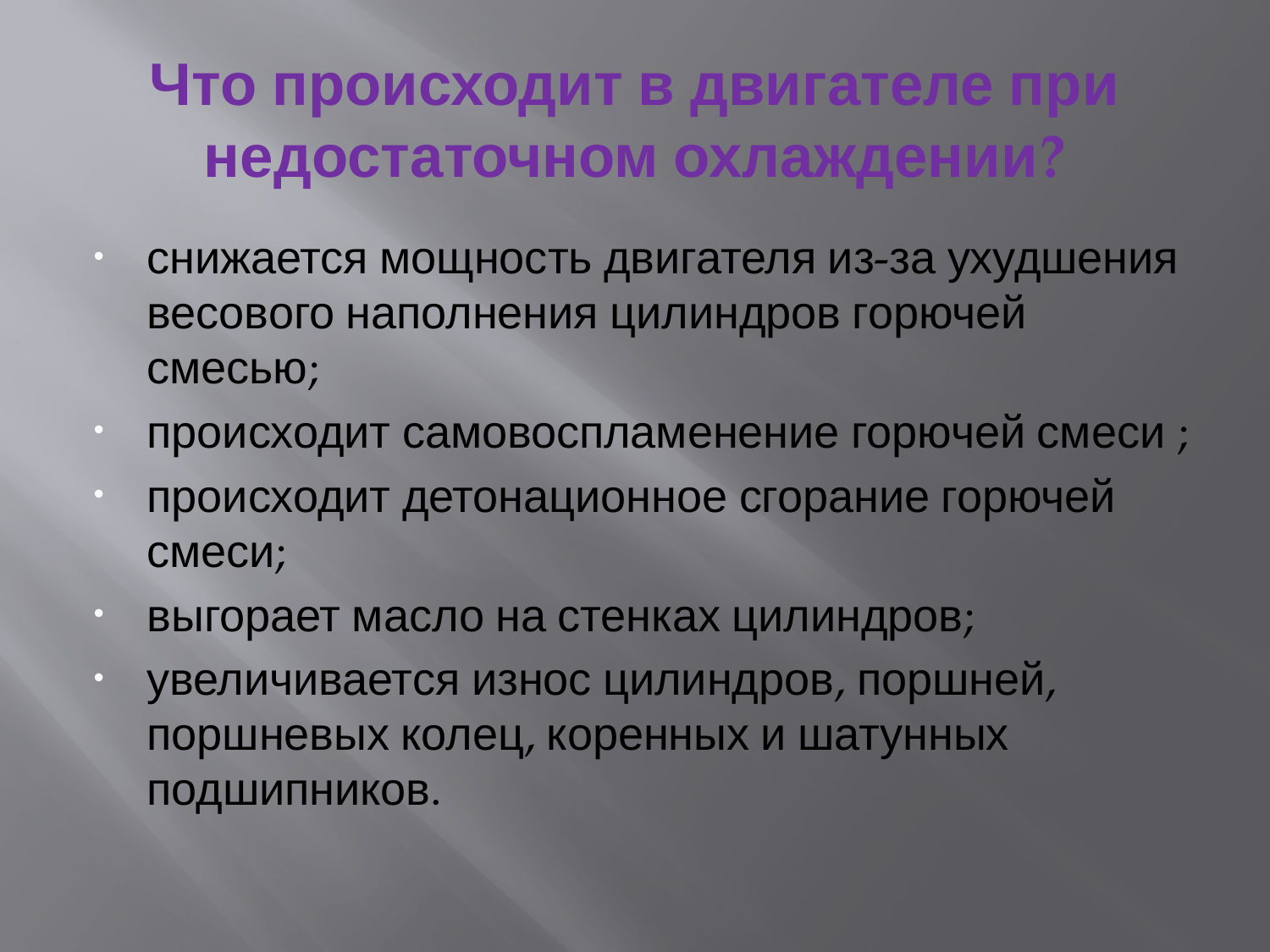

# Что происходит в двигателе при недостаточном охлаждении?
снижается мощность двигателя из-за ухудшения весового наполнения цилиндров горючей смесью;
происходит самовоспламенение горючей смеси ;
происходит детонационное сгорание горючей смеси;
выгорает масло на стенках цилиндров;
увеличивается износ цилиндров, поршней, поршневых колец, коренных и шатунных подшипников.